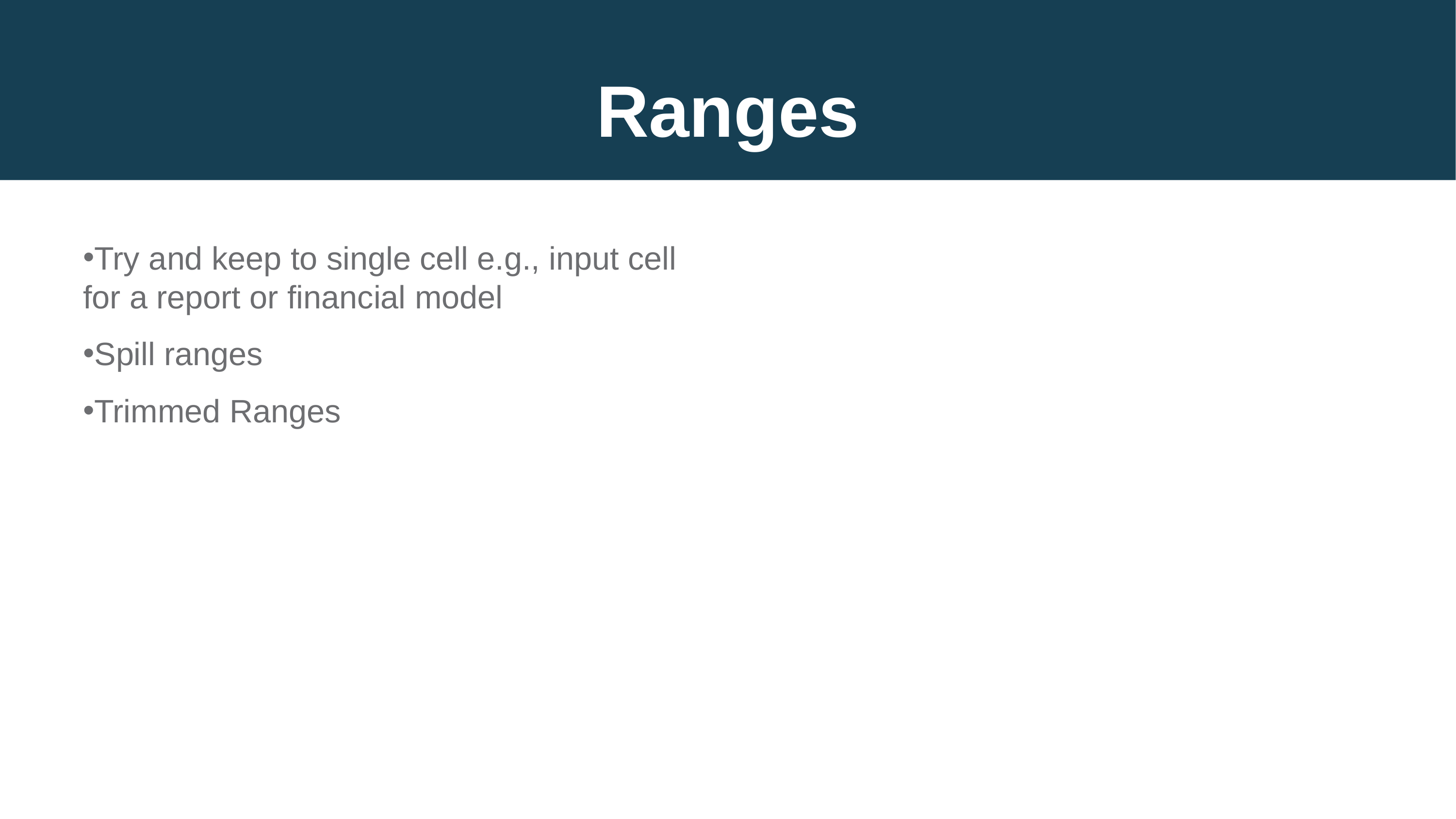

# Ranges
Try and keep to single cell e.g., input cell for a report or financial model
Spill ranges
Trimmed Ranges